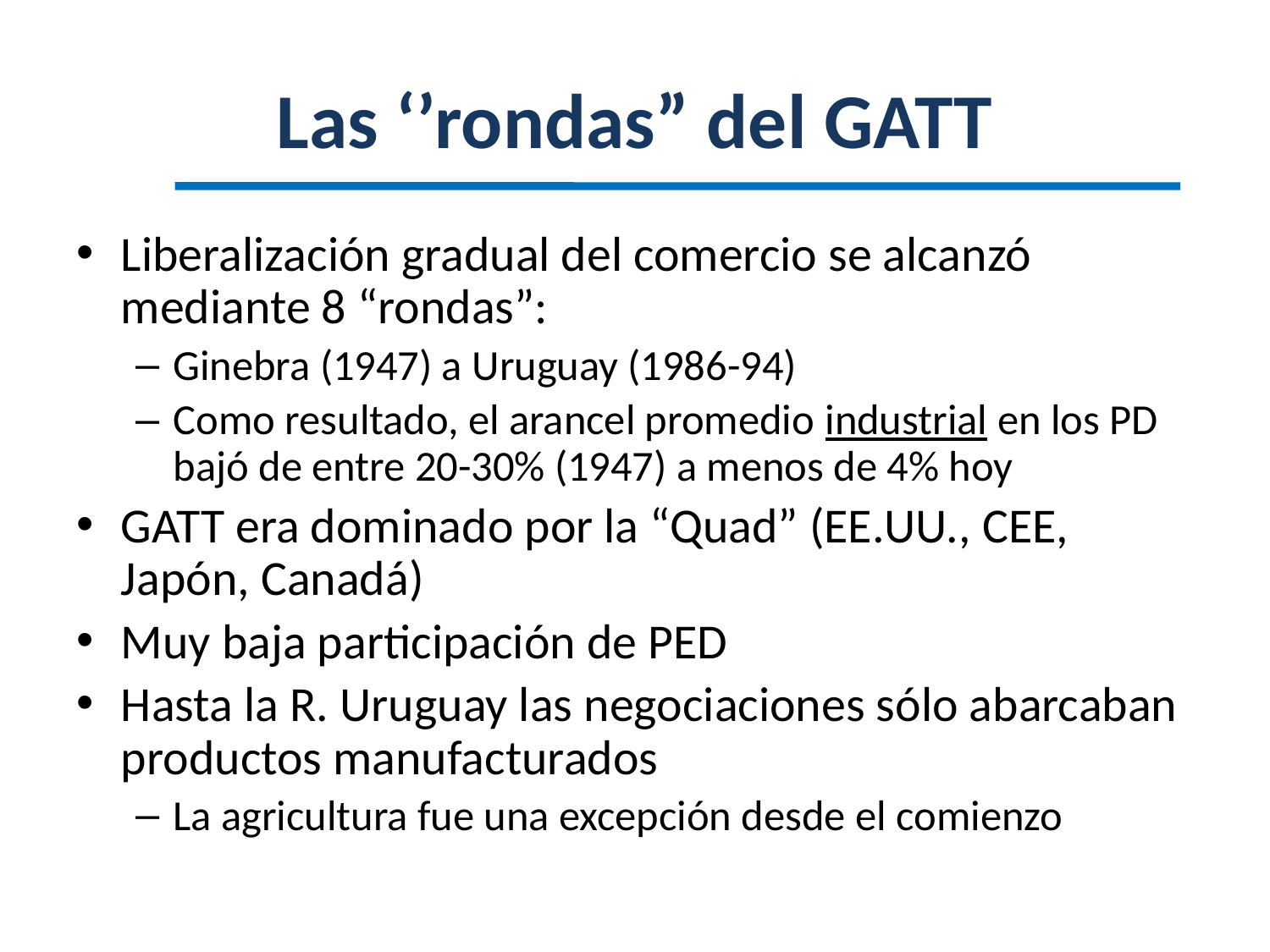

# Las ‘’rondas” del GATT

Liberalización gradual del comercio se alcanzó mediante 8 “rondas”:
Ginebra (1947) a Uruguay (1986-94)
Como resultado, el arancel promedio industrial en los PD bajó de entre 20-30% (1947) a menos de 4% hoy
GATT era dominado por la “Quad” (EE.UU., CEE, Japón, Canadá)
Muy baja participación de PED
Hasta la R. Uruguay las negociaciones sólo abarcaban productos manufacturados
La agricultura fue una excepción desde el comienzo